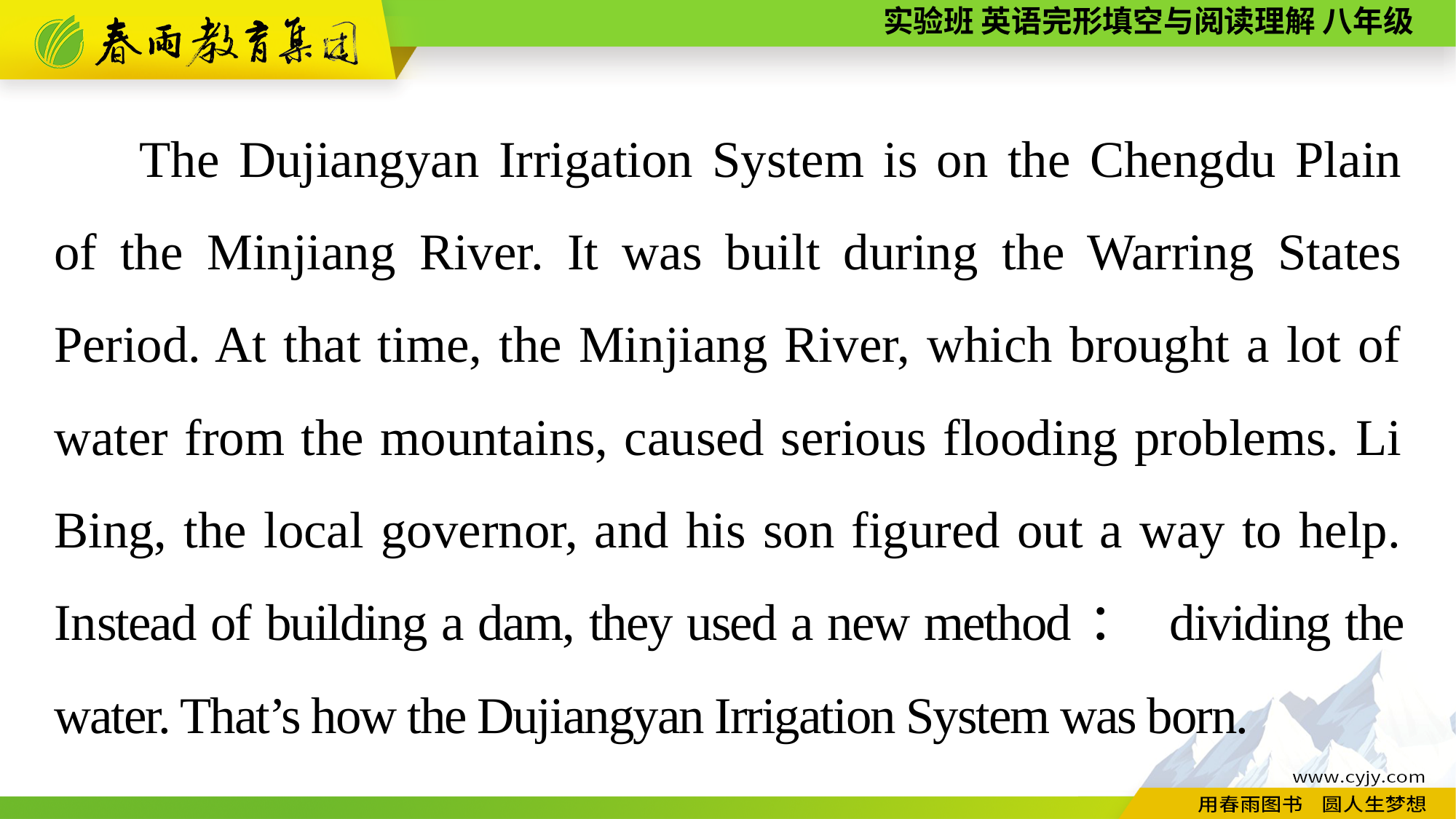

The Dujiangyan Irrigation System is on the Chengdu Plain of the Minjiang River. It was built during the Warring States Period. At that time, the Minjiang River, which brought a lot of water from the mountains, caused serious flooding problems. Li Bing, the local governor, and his son figured out a way to help. Instead of building a dam, they used a new method： dividing the water. That’s how the Dujiangyan Irrigation System was born.